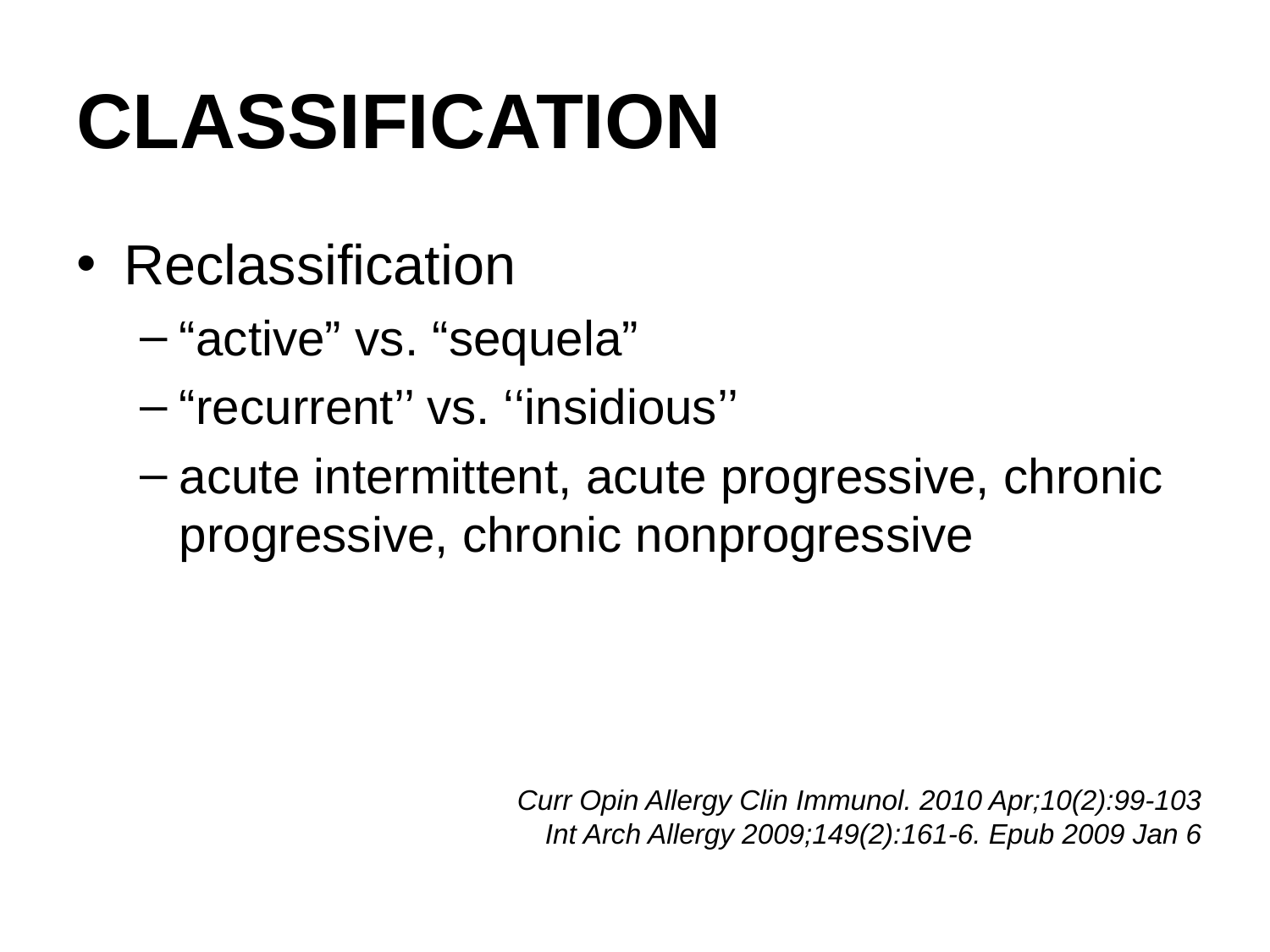

# CLASSIFICATION
Reclassification
“active” vs. “sequela”
“recurrent’’ vs. ‘‘insidious’’
acute intermittent, acute progressive, chronic progressive, chronic nonprogressive
Curr Opin Allergy Clin Immunol. 2010 Apr;10(2):99-103
Int Arch Allergy 2009;149(2):161-6. Epub 2009 Jan 6